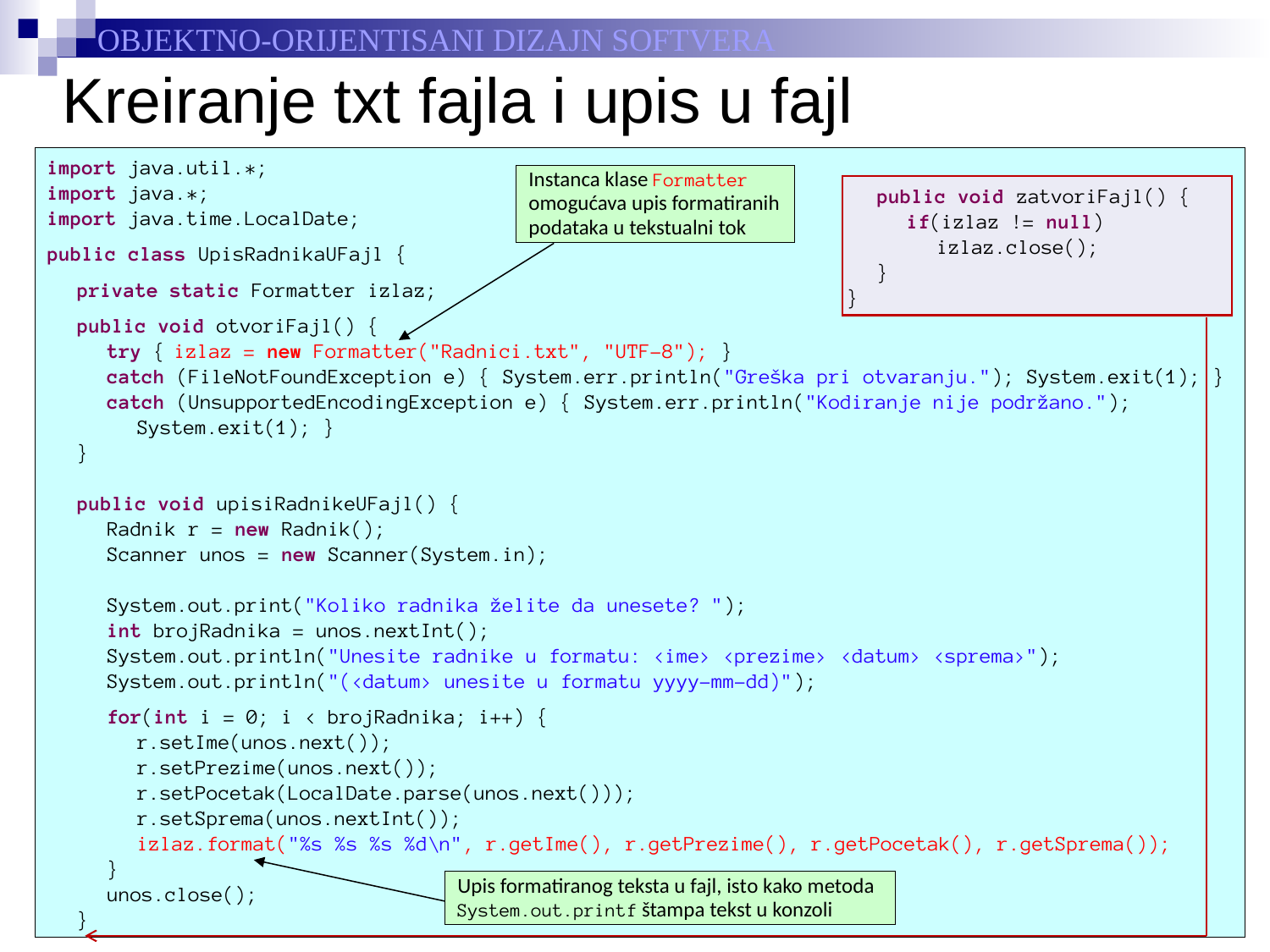

# Kreiranje txt fajla i upis u fajl
import java.util.*;
import java.*;
import java.time.LocalDate;
public class UpisRadnikaUFajl {
	private static Formatter izlaz;
	public void otvoriFajl() {
		try {		izlaz = new Formatter("Radnici.txt", "UTF-8"); }
		catch (FileNotFoundException e) { System.err.println("Greška pri otvaranju."); System.exit(1); }
		catch (UnsupportedEncodingException e) { System.err.println("Kodiranje nije podržano.");
			System.exit(1); }
	}

	public void upisiRadnikeUFajl() {
		Radnik r = new Radnik();
		Scanner unos = new Scanner(System.in);

		System.out.print("Koliko radnika želite da unesete? ");
		int brojRadnika = unos.nextInt();
		System.out.println("Unesite radnike u formatu: <ime> <prezime> <datum> <sprema>");
		System.out.println("(<datum> unesite u formatu yyyy-mm-dd)");
		for(int i = 0; i < brojRadnika; i++) {
			r.setIme(unos.next());
			r.setPrezime(unos.next());
			r.setPocetak(LocalDate.parse(unos.next()));
			r.setSprema(unos.nextInt());
			izlaz.format("%s %s %s %d\n", r.getIme(), r.getPrezime(), r.getPocetak(), r.getSprema());
		}
		unos.close();
	}
Instanca klase Formatter omogućava upis formatiranih podataka u tekstualni tok
	public void zatvoriFajl() {
		if(izlaz != null)
			izlaz.close();
	}
}
12
Upis formatiranog teksta u fajl, isto kako metoda System.out.printf štampa tekst u konzoli